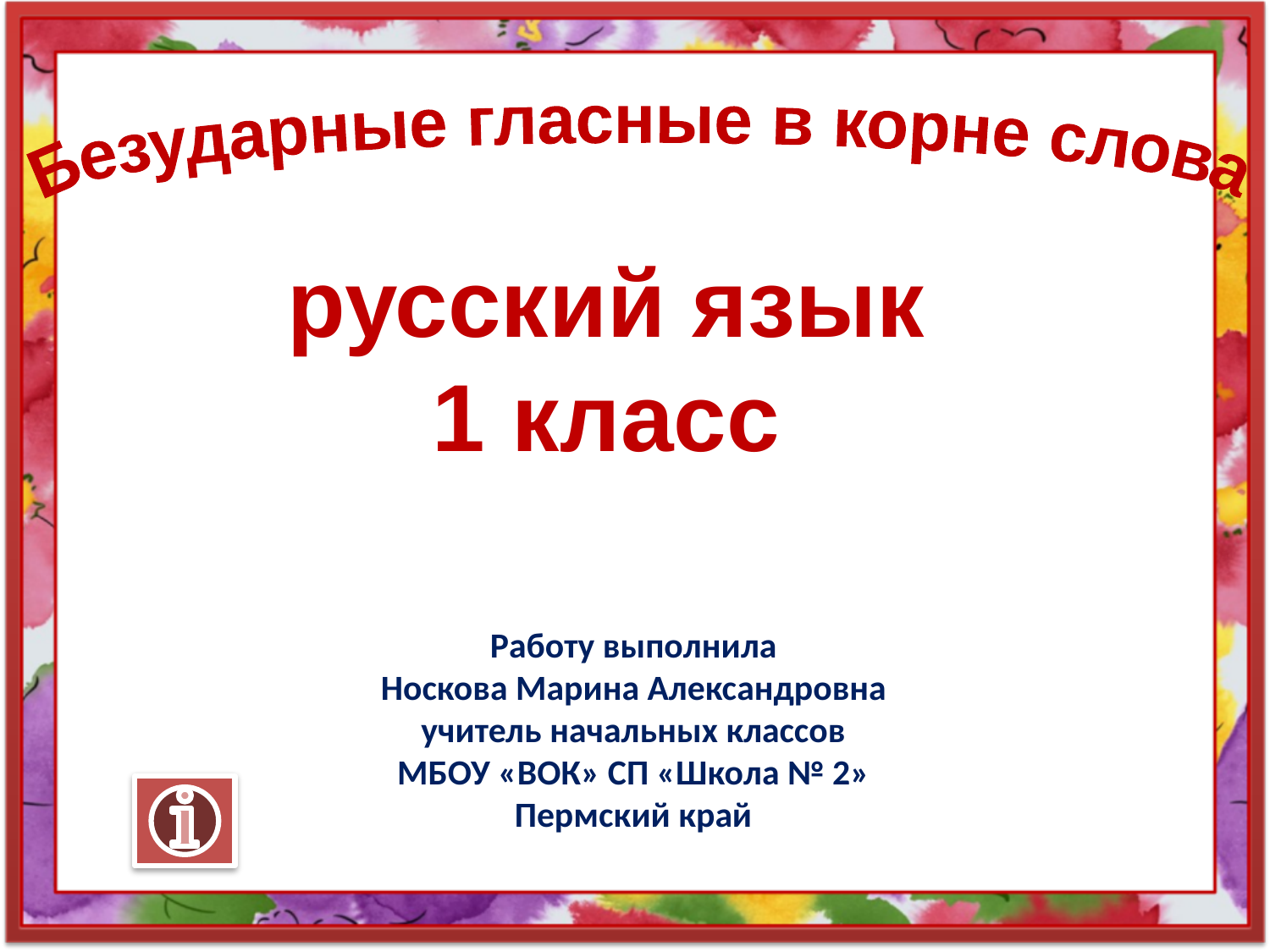

Безударные гласные в корне слова
русский язык
1 класс
Работу выполнила
Носкова Марина Александровна
учитель начальных классов
МБОУ «ВОК» СП «Школа № 2»
Пермский край